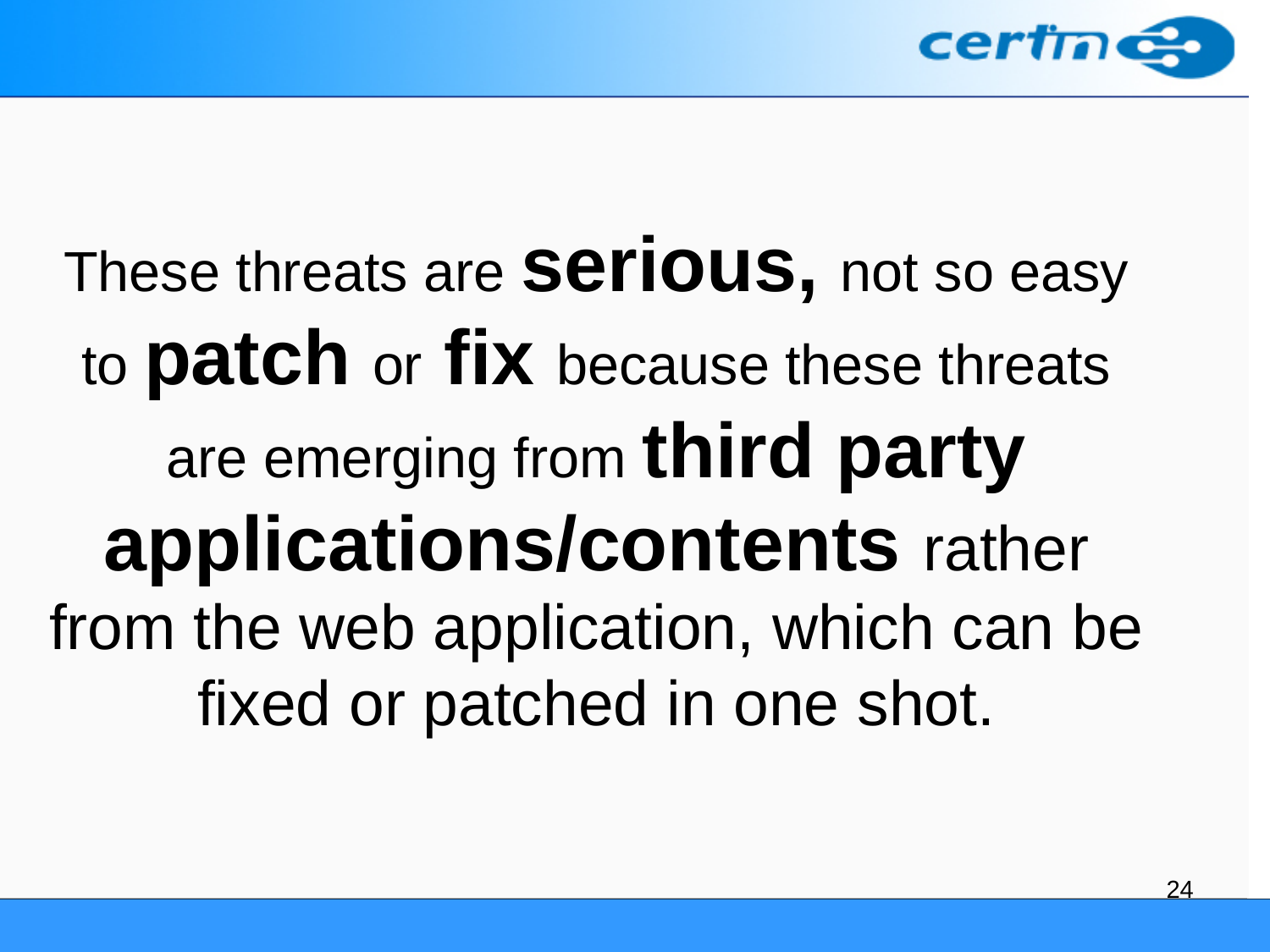

# These threats are serious, not so easy to patch or fix because these threats are emerging from third party applications/contents rather from the web application, which can be fixed or patched in one shot.
24